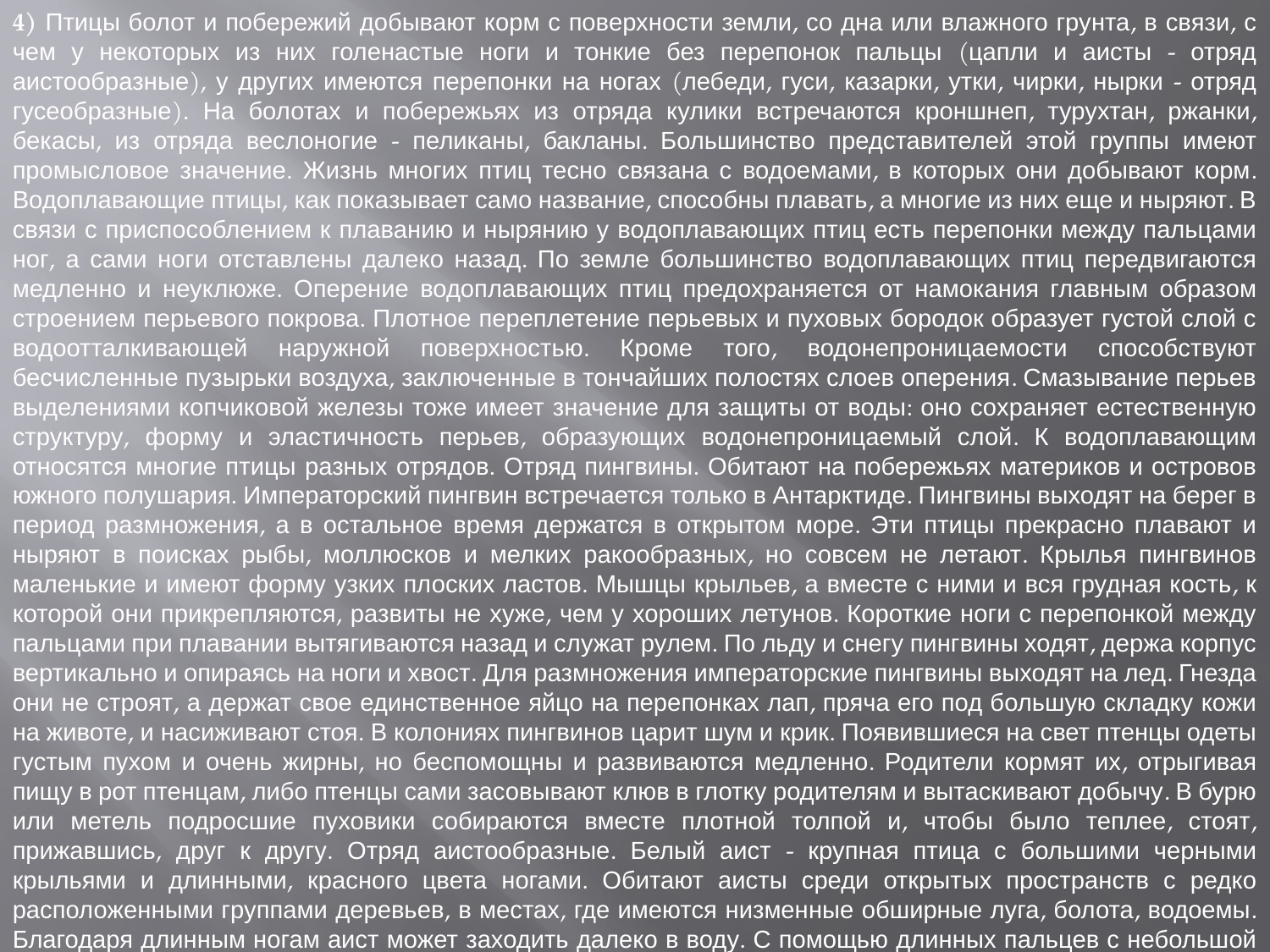

4) Птицы болот и побережий добывают корм с поверхности земли, со дна или влажного грунта, в связи, с чем у некоторых из них голенастые ноги и тонкие без перепонок пальцы (цапли и аисты - отряд аистообразные), у других имеются перепонки на ногах (лебеди, гуси, казарки, утки, чирки, нырки - отряд гусеобразные). На болотах и побережьях из отряда кулики встречаются кроншнеп, турухтан, ржанки, бекасы, из отряда веслоногие - пеликаны, бакланы. Большинство представителей этой группы имеют промысловое значение. Жизнь многих птиц тесно связана с водоемами, в которых они добывают корм. Водоплавающие птицы, как показывает само название, способны плавать, а многие из них еще и ныряют. В связи с приспособлением к плаванию и нырянию у водоплавающих птиц есть перепонки между пальцами ног, а сами ноги отставлены далеко назад. По земле большинство водоплавающих птиц передвигаются медленно и неуклюже. Оперение водоплавающих птиц предохраняется от намокания главным образом строением перьевого покрова. Плотное переплетение перьевых и пуховых бородок образует густой слой с водоотталкивающей наружной поверхностью. Кроме того, водонепроницаемости способствуют бесчисленные пузырьки воздуха, заключенные в тончайших полостях слоев оперения. Смазывание перьев выделениями копчиковой железы тоже имеет значение для защиты от воды: оно сохраняет естественную структуру, форму и эластичность перьев, образующих водонепроницаемый слой. К водоплавающим относятся многие птицы разных отрядов. Отряд пингвины. Обитают на побережьях материков и островов южного полушария. Императорский пингвин встречается только в Антарктиде. Пингвины выходят на берег в период размножения, а в остальное время держатся в открытом море. Эти птицы прекрасно плавают и ныряют в поисках рыбы, моллюсков и мелких ракообразных, но совсем не летают. Крылья пингвинов маленькие и имеют форму узких плоских ластов. Мышцы крыльев, а вместе с ними и вся грудная кость, к которой они прикрепляются, развиты не хуже, чем у хороших летунов. Короткие ноги с перепонкой между пальцами при плавании вытягиваются назад и служат рулем. По льду и снегу пингвины ходят, держа корпус вертикально и опираясь на ноги и хвост. Для размножения императорские пингвины выходят на лед. Гнезда они не строят, а держат свое единственное яйцо на перепонках лап, пряча его под большую складку кожи на животе, и насиживают стоя. В колониях пингвинов царит шум и крик. Появившиеся на свет птенцы одеты густым пухом и очень жирны, но беспомощны и развиваются медленно. Родители кормят их, отрыгивая пищу в рот птенцам, либо птенцы сами засовывают клюв в глотку родителям и вытаскивают добычу. В бурю или метель подросшие пуховики собираются вместе плотной толпой и, чтобы было теплее, стоят, прижавшись, друг к другу. Отряд аистообразные. Белый аист - крупная птица с большими черными крыльями и длинными, красного цвета ногами. Обитают аисты среди открытых пространств с редко расположенными группами деревьев, в местах, где имеются низменные обширные луга, болота, водоемы. Благодаря длинным ногам аист может заходить далеко в воду. С помощью длинных пальцев с небольшой перепонкой между их основаниями аист уверенно шагает по топким местам. Аисты - перелетные птицы и зимуют далеко от мест гнездования - в Центральной и Южной Африке, в некоторых районах Южной Азии.